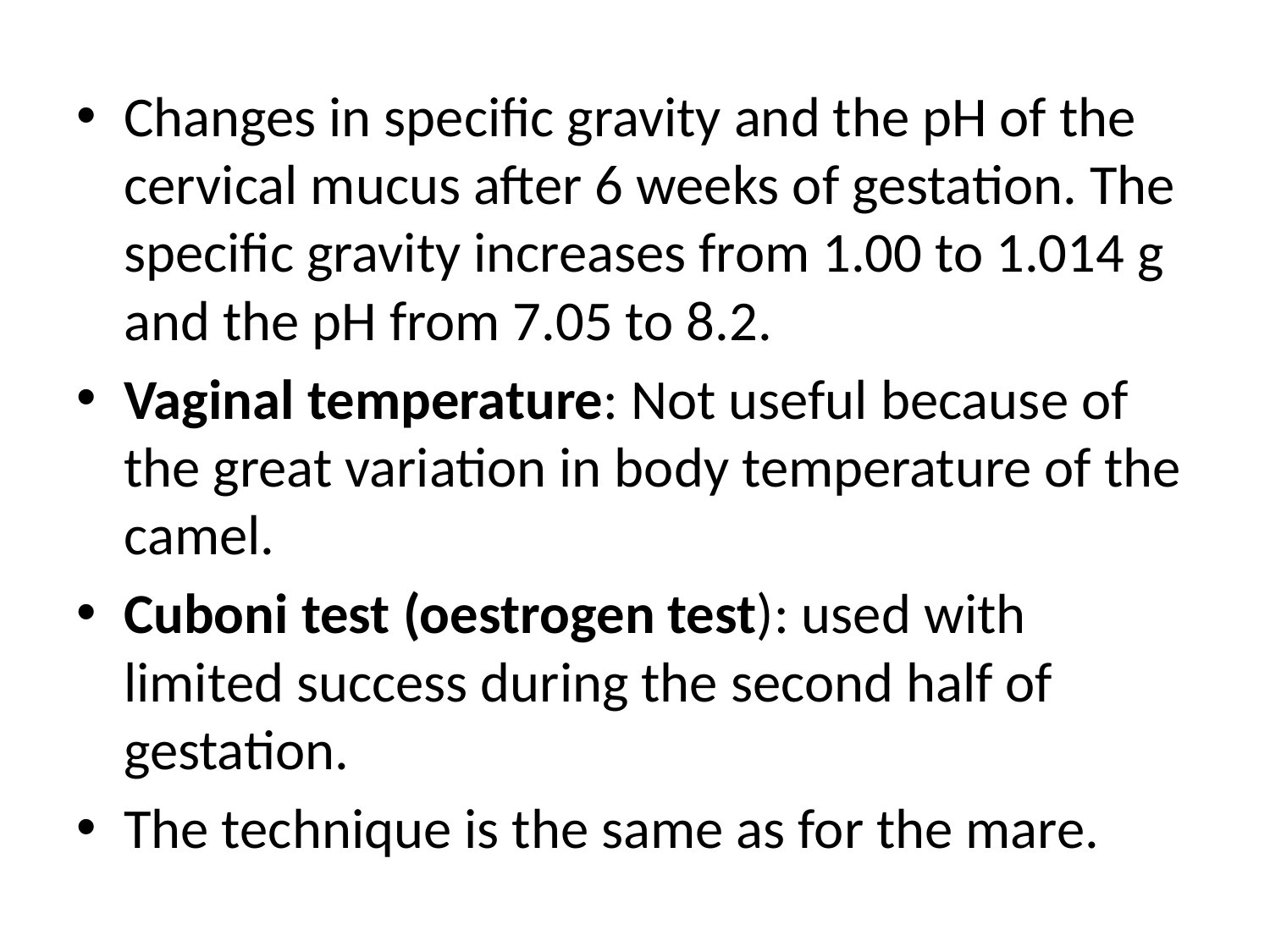

Changes in specific gravity and the pH of the cervical mucus after 6 weeks of gestation. The specific gravity increases from 1.00 to 1.014 g and the pH from 7.05 to 8.2.
Vaginal temperature: Not useful because of the great variation in body temperature of the camel.
Cuboni test (oestrogen test): used with limited success during the second half of gestation.
The technique is the same as for the mare.